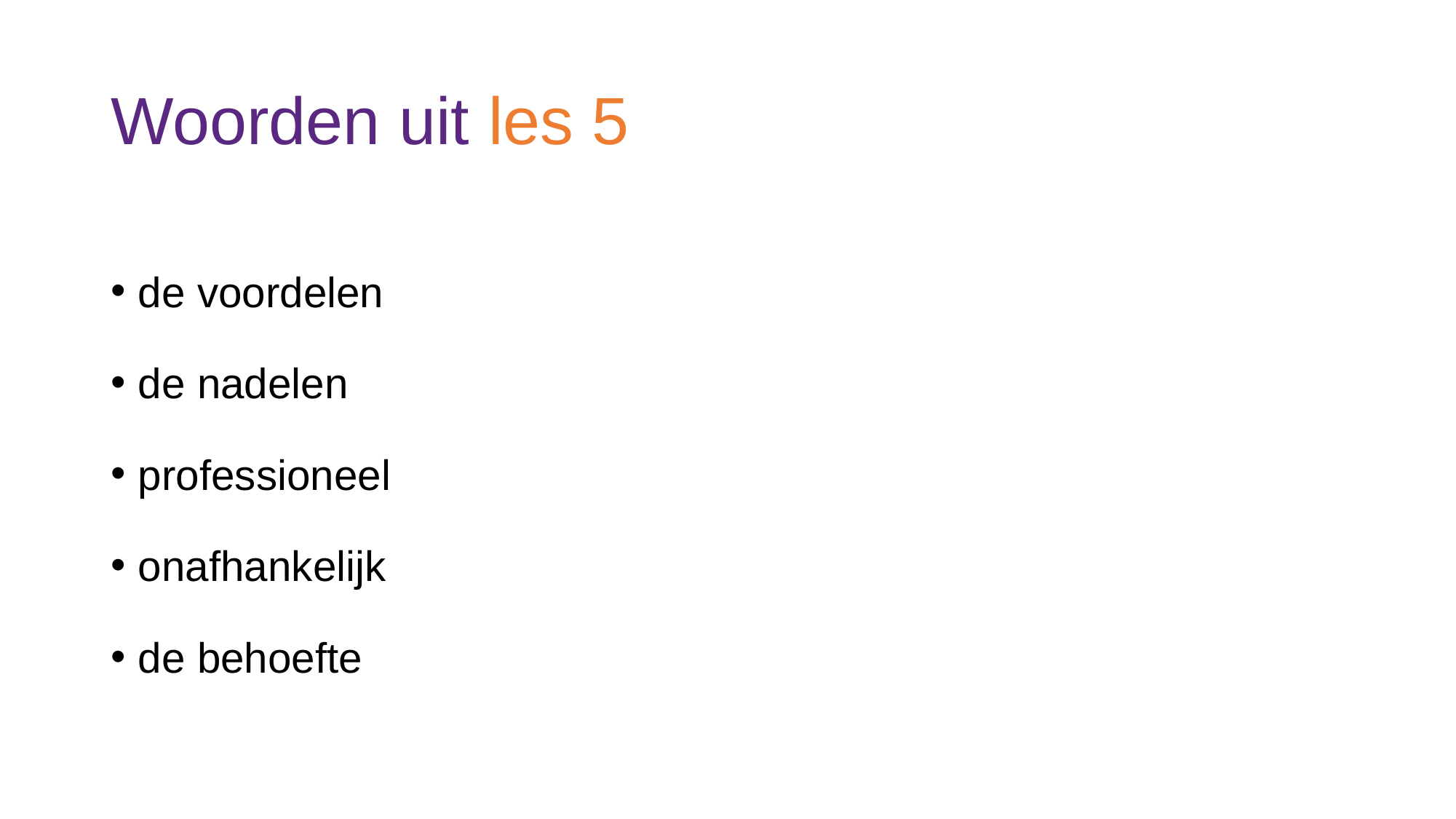

# Woorden uit les 5
de voordelen
de nadelen
professioneel
onafhankelijk
de behoefte